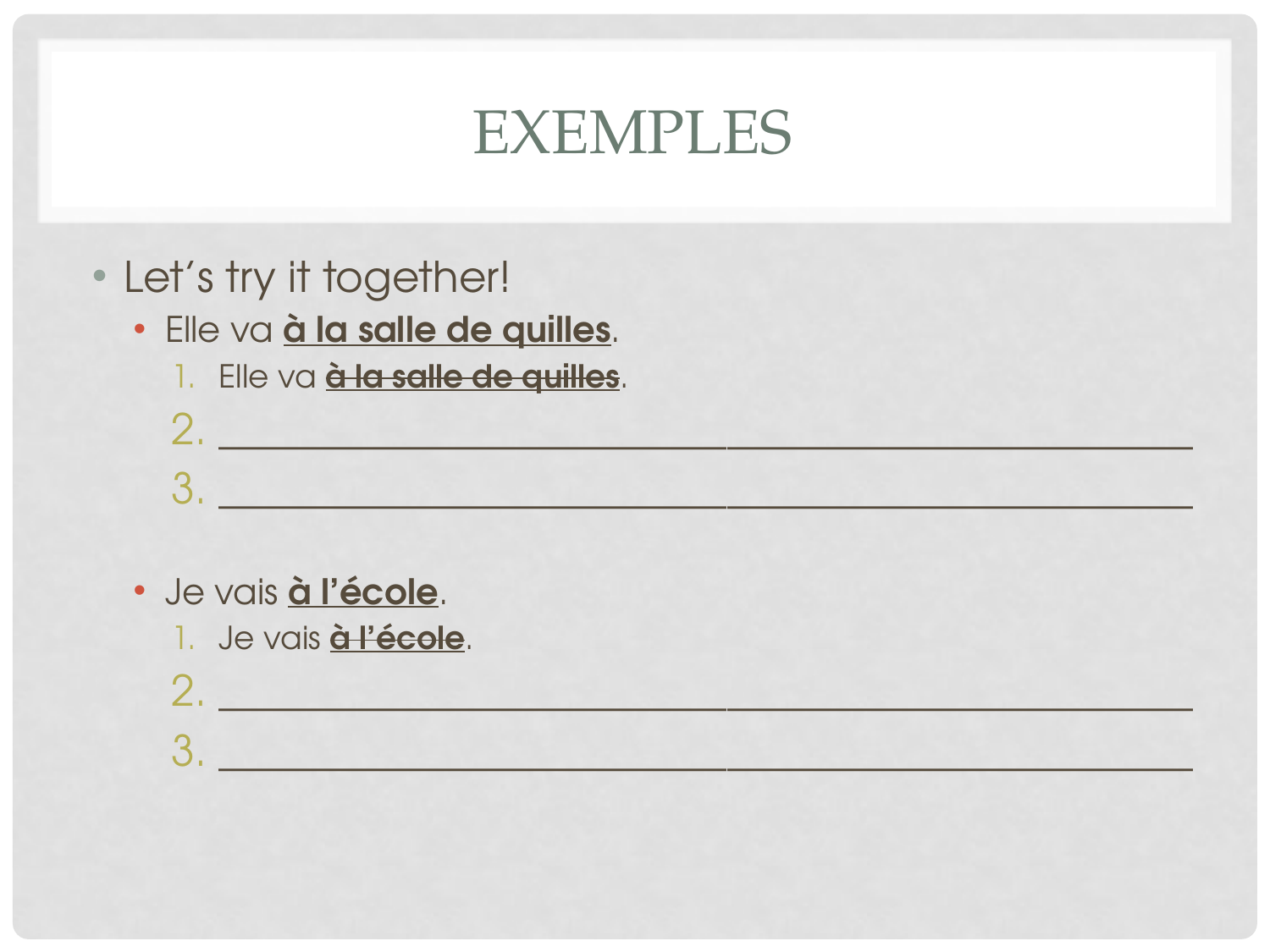

# Exemples
Let’s try it together!
Elle va à la salle de quilles.
Elle va à la salle de quilles.
______________________________________________
______________________________________________

Je vais à l’école.
Je vais à l’école.
______________________________________________
______________________________________________